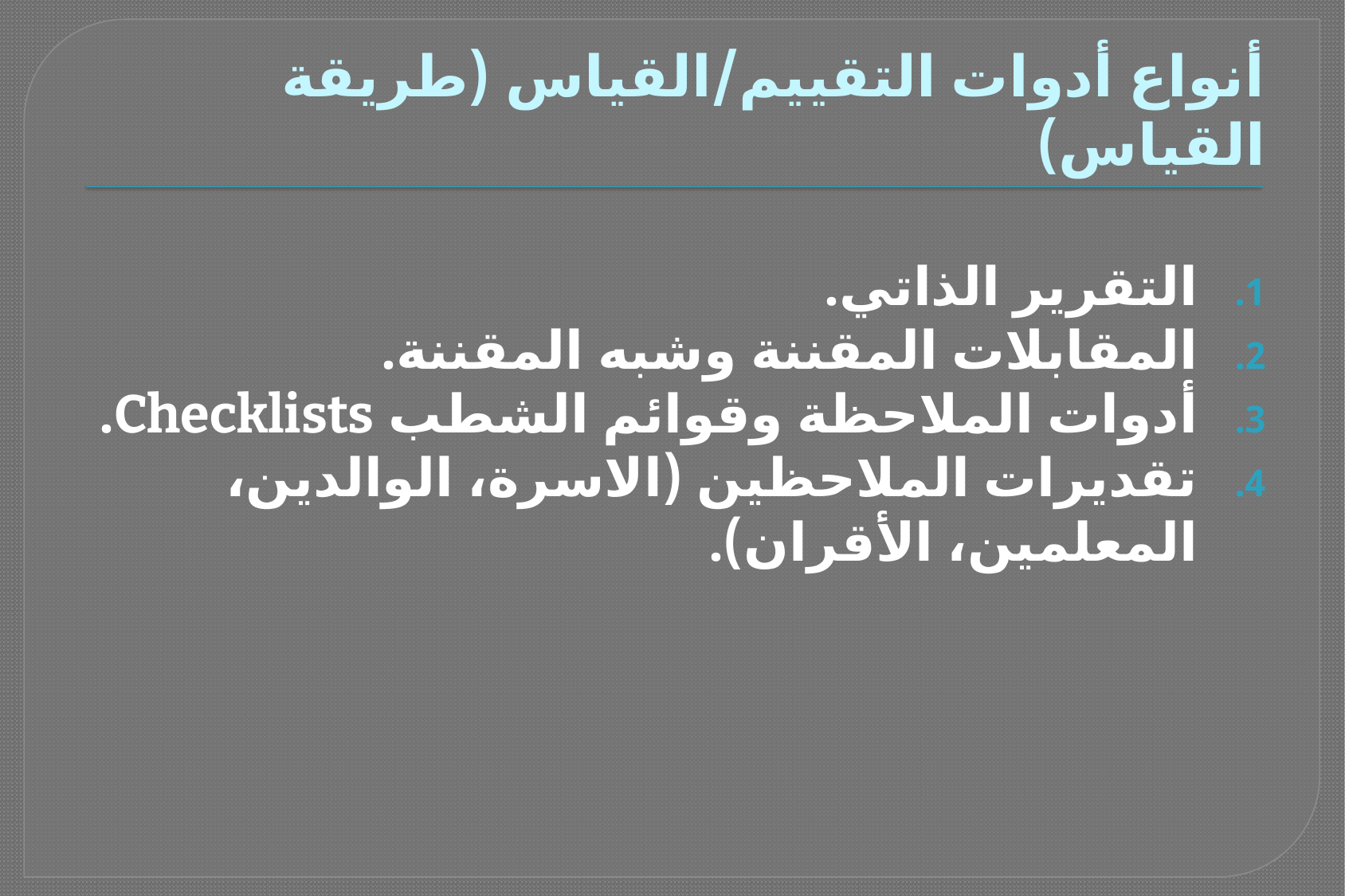

# أنواع أدوات التقييم/القياس (طريقة القياس)
التقرير الذاتي.
المقابلات المقننة وشبه المقننة.
أدوات الملاحظة وقوائم الشطب Checklists.
تقديرات الملاحظين (الاسرة، الوالدين، المعلمين، الأقران).